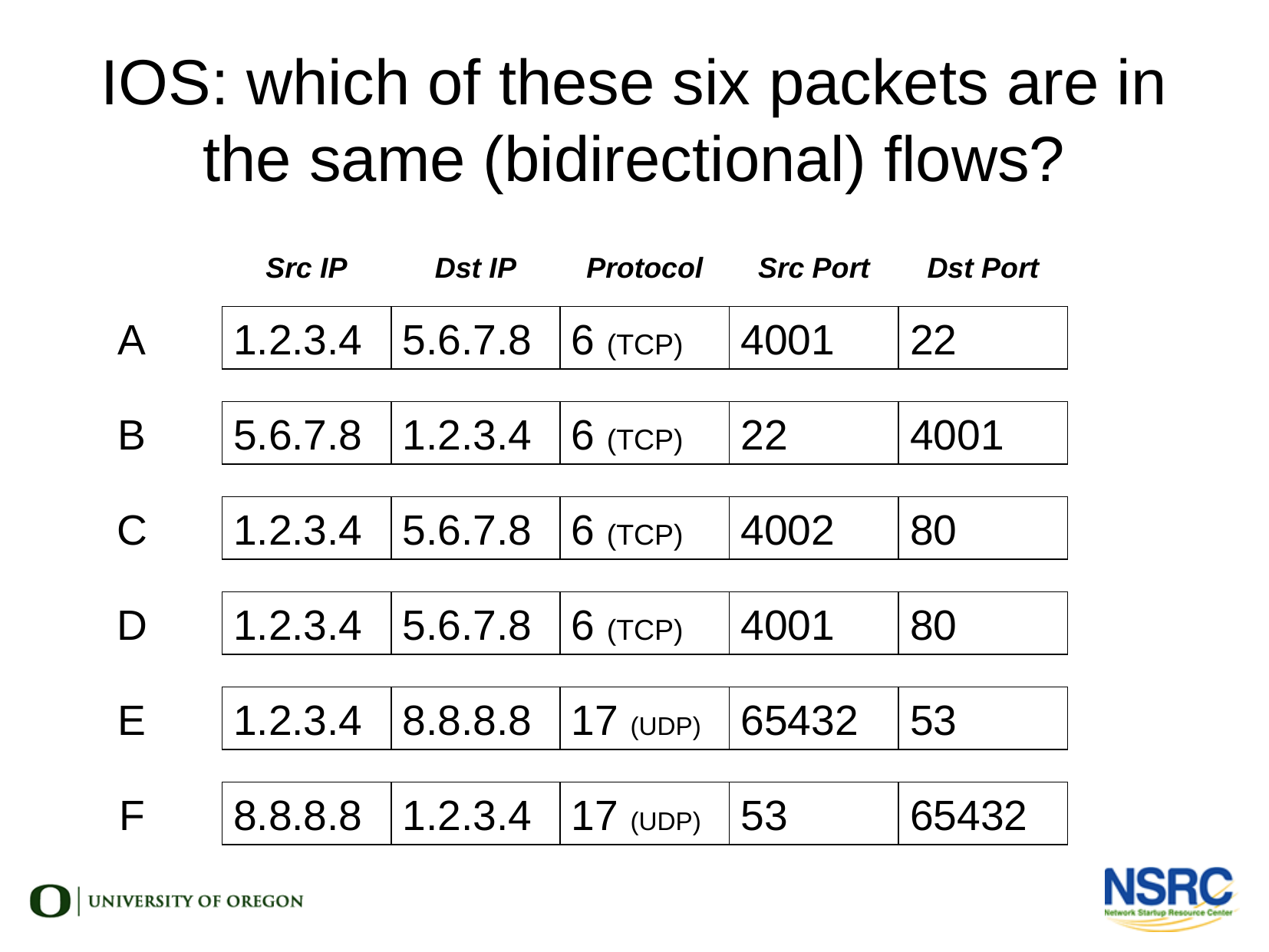

IOS: which of these six packets are in the same (bidirectional) flows?
Dst IP
Protocol
Dst Port
Src IP
Src Port
1.2.3.4
5.6.7.8
6 (TCP)
4001
22
A
5.6.7.8
1.2.3.4
6 (TCP)
22
4001
B
1.2.3.4
5.6.7.8
6 (TCP)
4002
80
C
1.2.3.4
5.6.7.8
6 (TCP)
4001
80
D
1.2.3.4
8.8.8.8
17 (UDP)
65432
53
E
8.8.8.8
1.2.3.4
17 (UDP)
53
65432
F